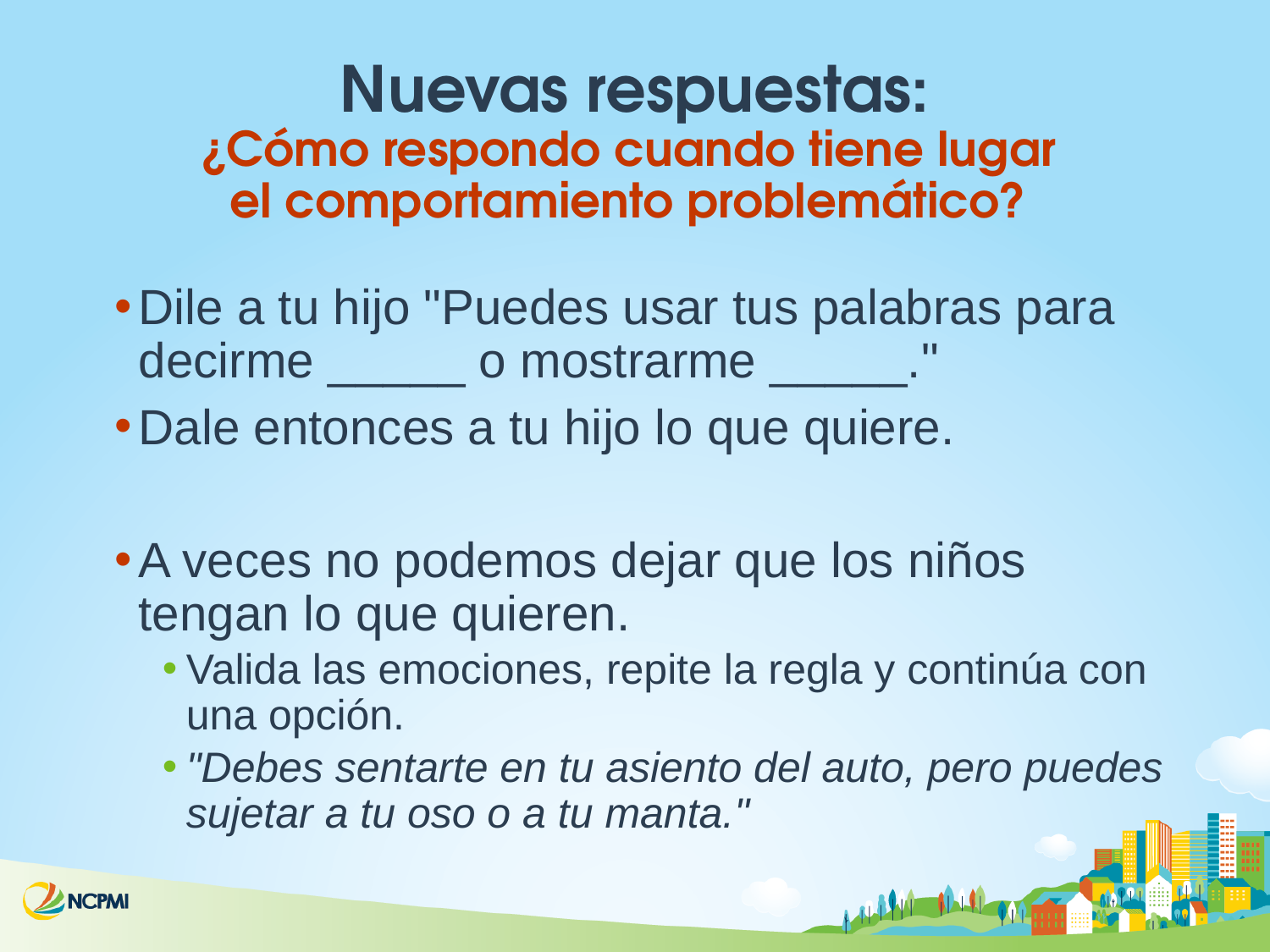

# Nuevas respuestas: ¿Cómo respondo cuando tiene lugar el comportamiento problemático?
Dile a tu hijo "Puedes usar tus palabras para decirme _____ o mostrarme _____."
Dale entonces a tu hijo lo que quiere.

A veces no podemos dejar que los niños tengan lo que quieren.
Valida las emociones, repite la regla y continúa con una opción.
"Debes sentarte en tu asiento del auto, pero puedes sujetar a tu oso o a tu manta."